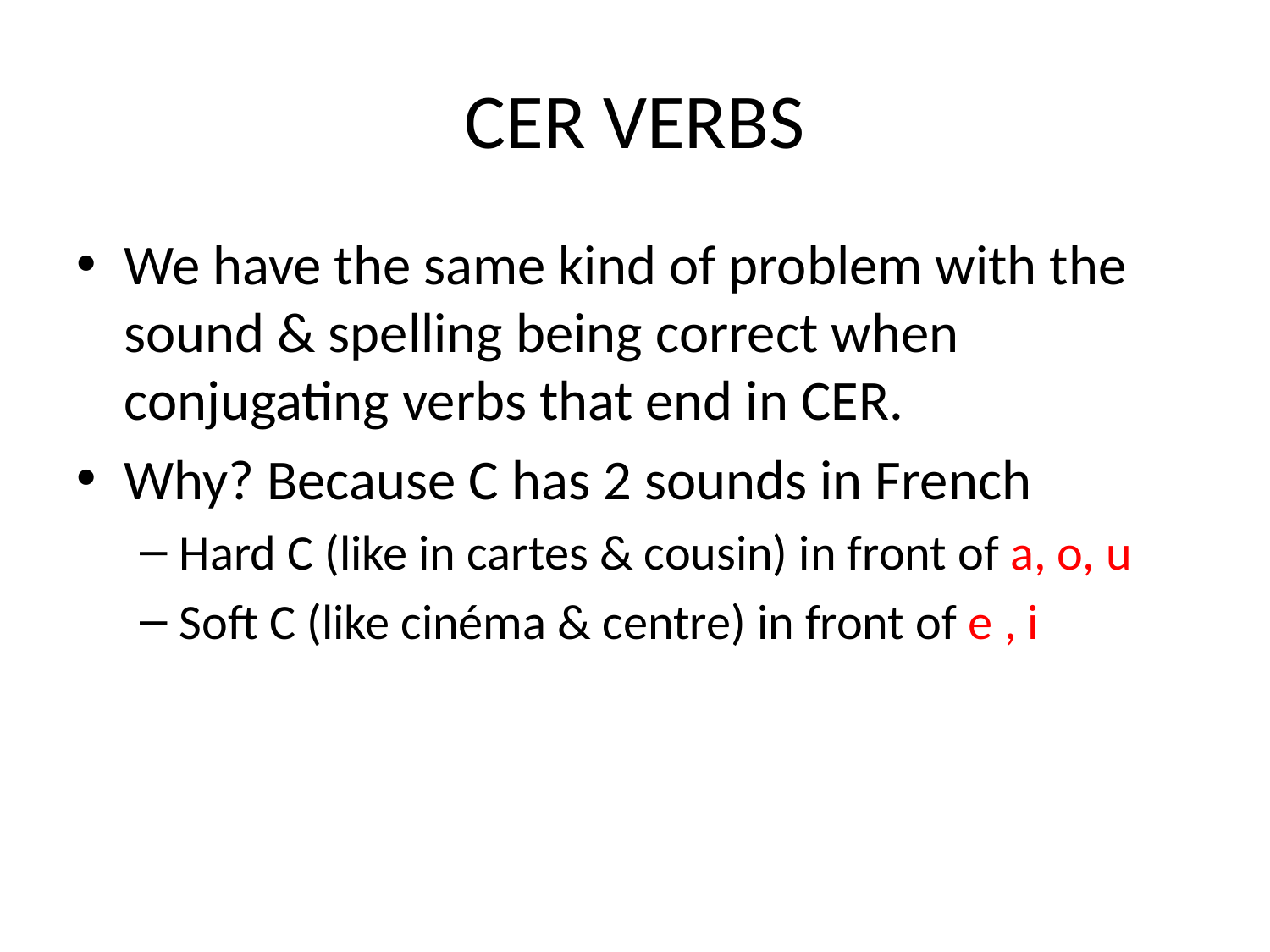

# CER VERBS
We have the same kind of problem with the sound & spelling being correct when conjugating verbs that end in CER.
Why? Because C has 2 sounds in French
Hard C (like in cartes & cousin) in front of a, o, u
Soft C (like cinéma & centre) in front of e , i